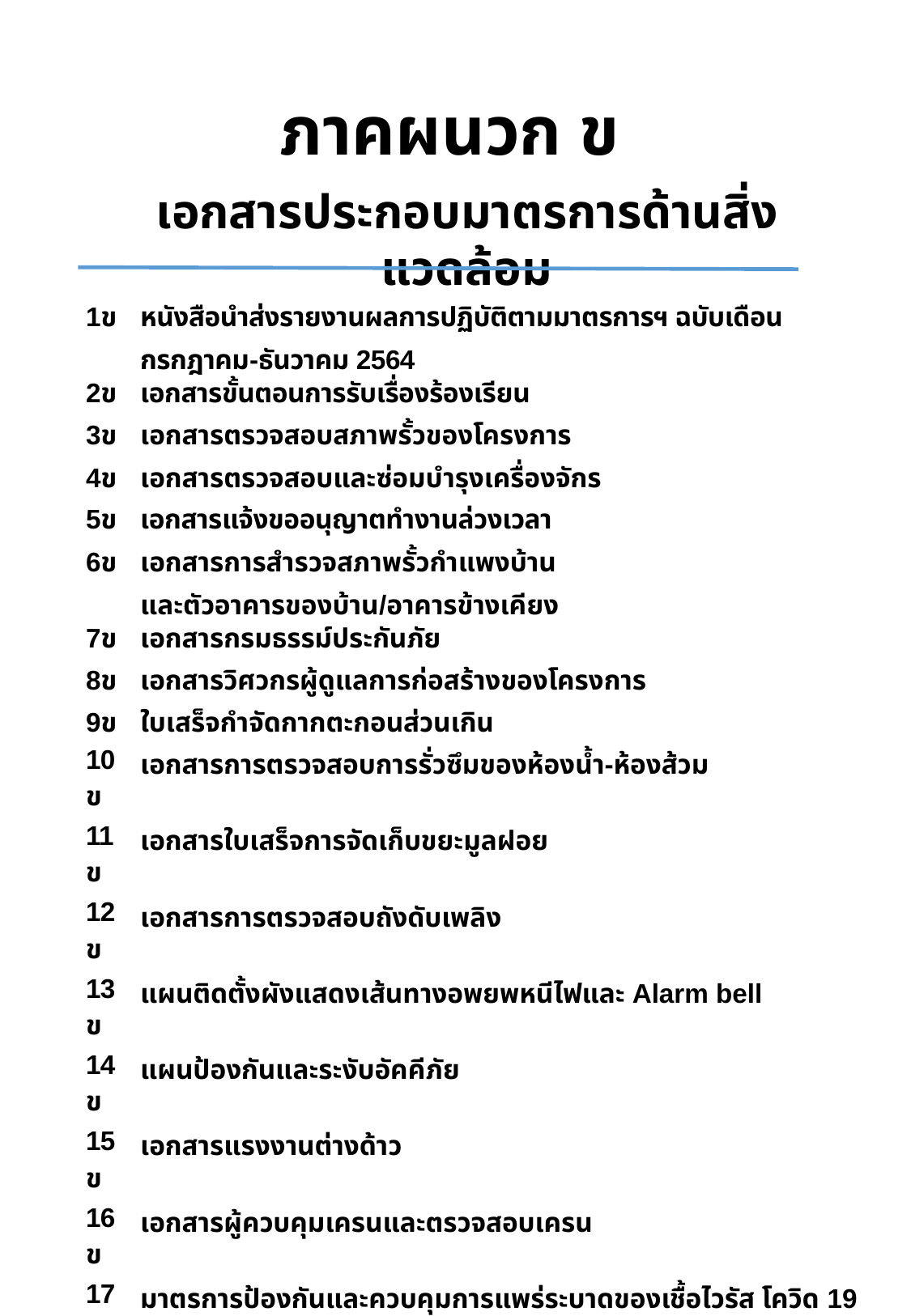

ภาคผนวก ข
เอกสารประกอบมาตรการด้านสิ่งแวดล้อม
| 1ข | หนังสือนำส่งรายงานผลการปฏิบัติตามมาตรการฯ ฉบับเดือนกรกฎาคม-ธันวาคม 2564 |
| --- | --- |
| 2ข | เอกสารขั้นตอนการรับเรื่องร้องเรียน |
| 3ข | เอกสารตรวจสอบสภาพรั้วของโครงการ |
| 4ข | เอกสารตรวจสอบและซ่อมบำรุงเครื่องจักร |
| 5ข | เอกสารแจ้งขออนุญาตทำงานล่วงเวลา |
| 6ข | เอกสารการสำรวจสภาพรั้วกำแพงบ้าน และตัวอาคารของบ้าน/อาคารข้างเคียง |
| 7ข | เอกสารกรมธรรม์ประกันภัย |
| 8ข | เอกสารวิศวกรผู้ดูแลการก่อสร้างของโครงการ |
| 9ข | ใบเสร็จกำจัดกากตะกอนส่วนเกิน |
| 10ข | เอกสารการตรวจสอบการรั่วซึมของห้องน้ำ-ห้องส้วม |
| 11ข | เอกสารใบเสร็จการจัดเก็บขยะมูลฝอย |
| 12ข | เอกสารการตรวจสอบถังดับเพลิง |
| 13ข | แผนติดตั้งผังแสดงเส้นทางอพยพหนีไฟและ Alarm bell |
| 14ข | แผนป้องกันและระงับอัคคีภัย |
| 15ข | เอกสารแรงงานต่างด้าว |
| 16ข | เอกสารผู้ควบคุมเครนและตรวจสอบเครน |
| 17ข | มาตรการป้องกันและควบคุมการแพร่ระบาดของเชื้อไวรัส โควิด 19 |
| 18ข | ข้อกำหนดออกตามความในมาตรา 9 แห่งพระราชกำหนดบริหารราชการในสถานการณ์ฉุกเฉิน พ.ศ.2548 |
| 19ข | สรุปการสำรวจสภาพเศรษฐกิจ สังคมและความคิดเห็นของประชาชน ประจำปี 2564 |